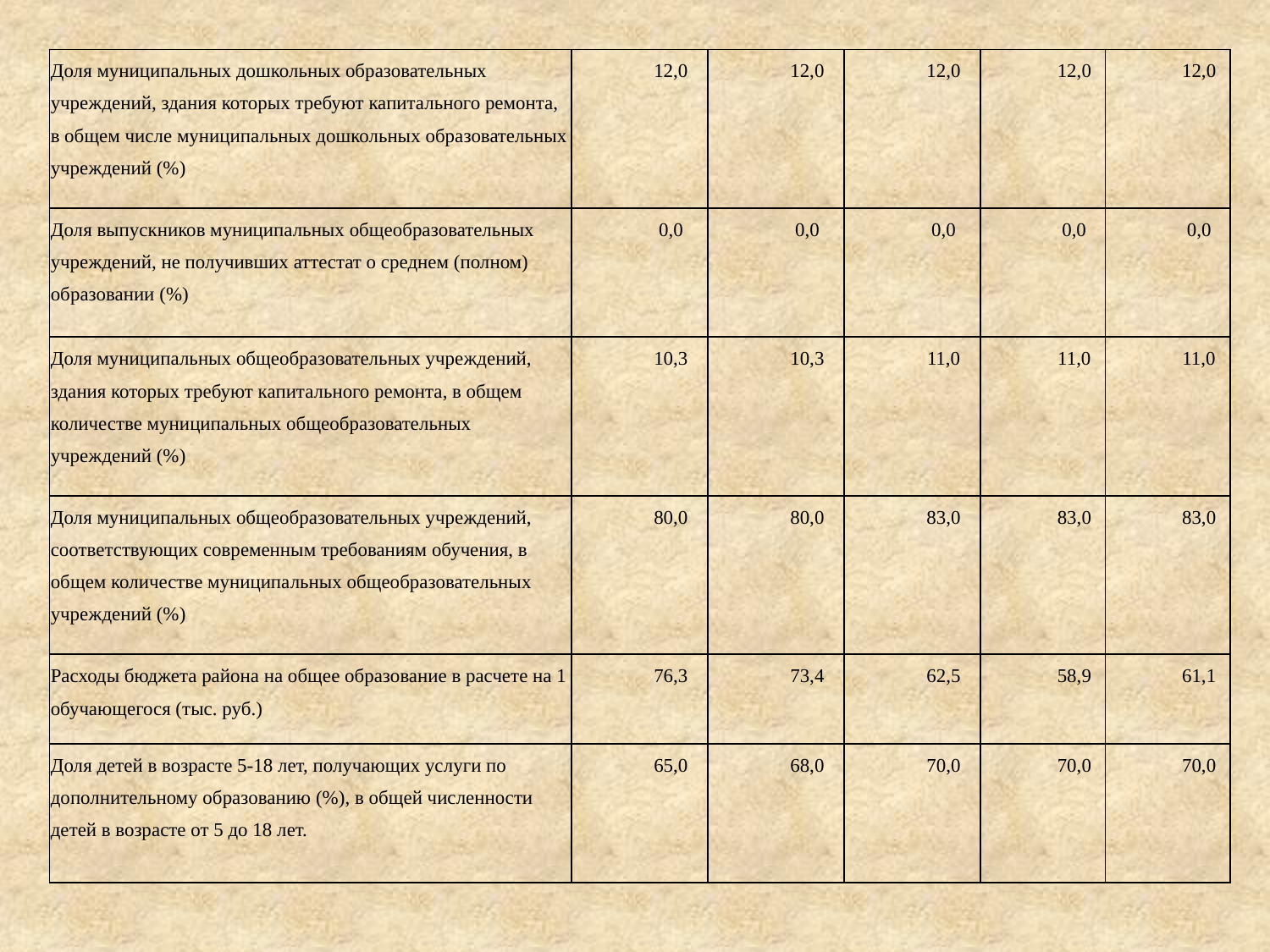

| Доля муниципальных дошкольных образовательных учреждений, здания которых требуют капитального ремонта, в общем числе муниципальных дошкольных образовательных учреждений (%) | 12,0 | 12,0 | 12,0 | 12,0 | 12,0 |
| --- | --- | --- | --- | --- | --- |
| Доля выпускников муниципальных общеобразовательных учреждений, не получивших аттестат о среднем (полном) образовании (%) | 0,0 | 0,0 | 0,0 | 0,0 | 0,0 |
| Доля муниципальных общеобразовательных учреждений, здания которых требуют капитального ремонта, в общем количестве муниципальных общеобразовательных учреждений (%) | 10,3 | 10,3 | 11,0 | 11,0 | 11,0 |
| Доля муниципальных общеобразовательных учреждений, соответствующих современным требованиям обучения, в общем количестве муниципальных общеобразовательных учреждений (%) | 80,0 | 80,0 | 83,0 | 83,0 | 83,0 |
| Расходы бюджета района на общее образование в расчете на 1 обучающегося (тыс. руб.) | 76,3 | 73,4 | 62,5 | 58,9 | 61,1 |
| Доля детей в возрасте 5-18 лет, получающих услуги по дополнительному образованию (%), в общей численности детей в возрасте от 5 до 18 лет. | 65,0 | 68,0 | 70,0 | 70,0 | 70,0 |